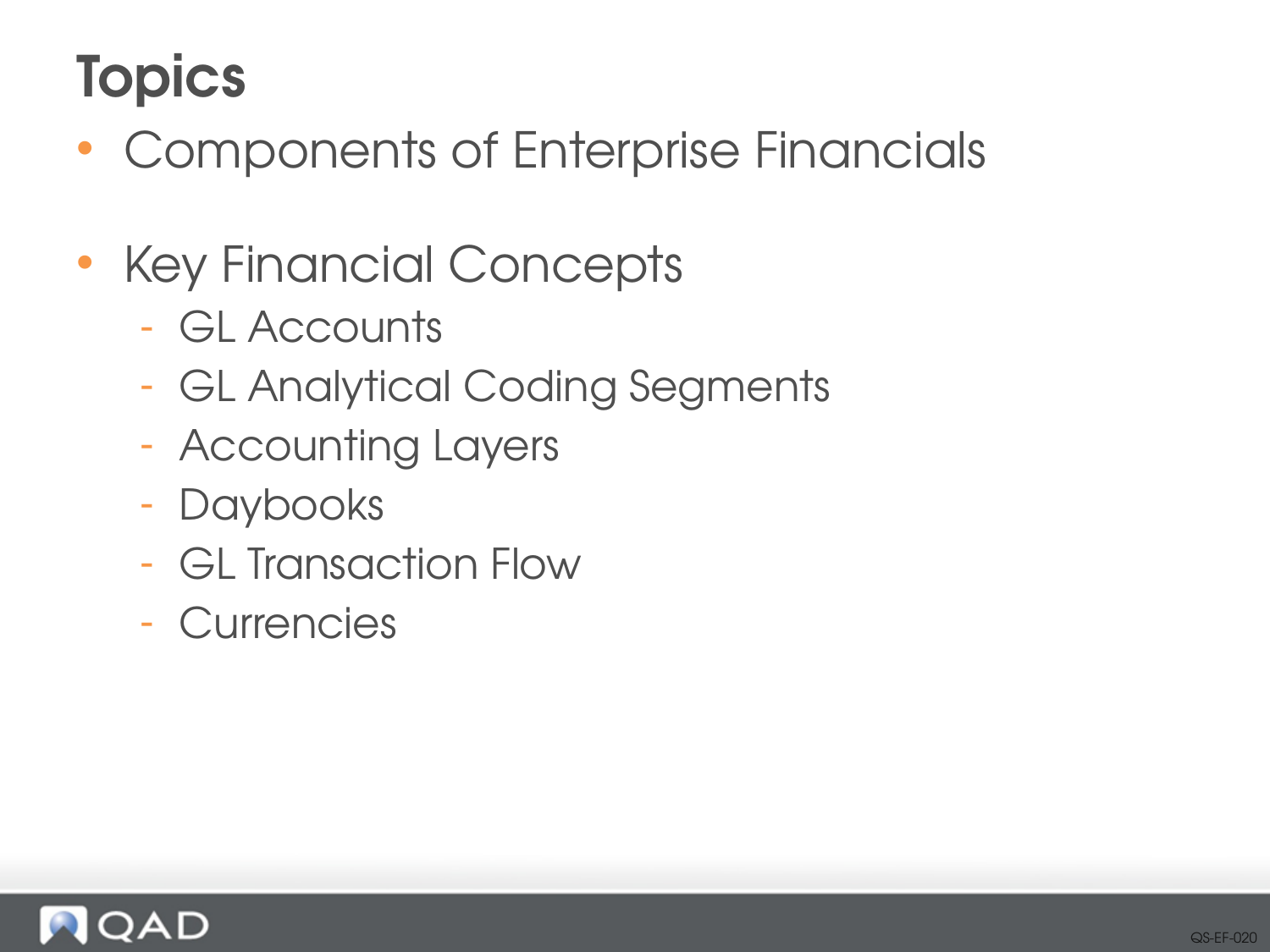

# Topics
Components of Enterprise Financials

Key Financial Concepts
GL Accounts
GL Analytical Coding Segments
Accounting Layers
Daybooks
GL Transaction Flow
Currencies

QS-EF-020